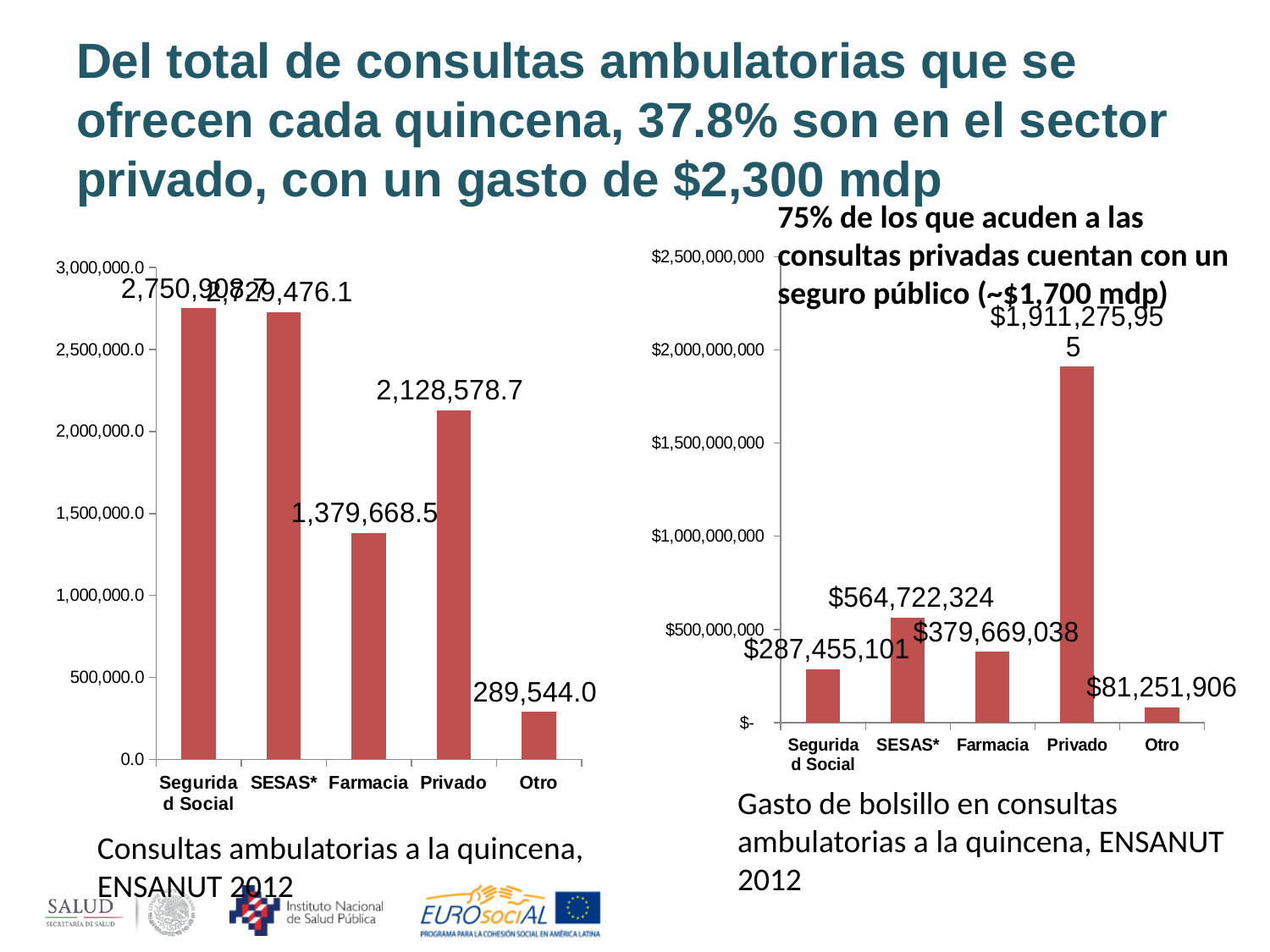

# Del total de consultas ambulatorias que se ofrecen cada quincena, 37.8% son en el sector privado, con un gasto de $2,300 mdp
75% de los que acuden a las consultas privadas cuentan con un seguro público (~$1,700 mdp)

### Chart

| Category |  |
|---|---|
| Seguridad Social | 287455101.0938035 |
| SESAS* | 564722323.8402749 |
| Farmacia | 379669038.155154 |
| Privado | 1911275955.2440271 |
| Otro | 81251905.97359551 |

### Chart

| Category |  |
|---|---|
| Seguridad Social | 2750908.6698624 |
| SESAS* | 2729476.0833024 |
| Farmacia | 1379668.4824704002 |
| Privado | 2128578.7259328 |
| Otro | 289544.038432 |
Gasto de bolsillo en consultas ambulatorias a la quincena, ENSANUT 2012
Consultas ambulatorias a la quincena, ENSANUT 2012